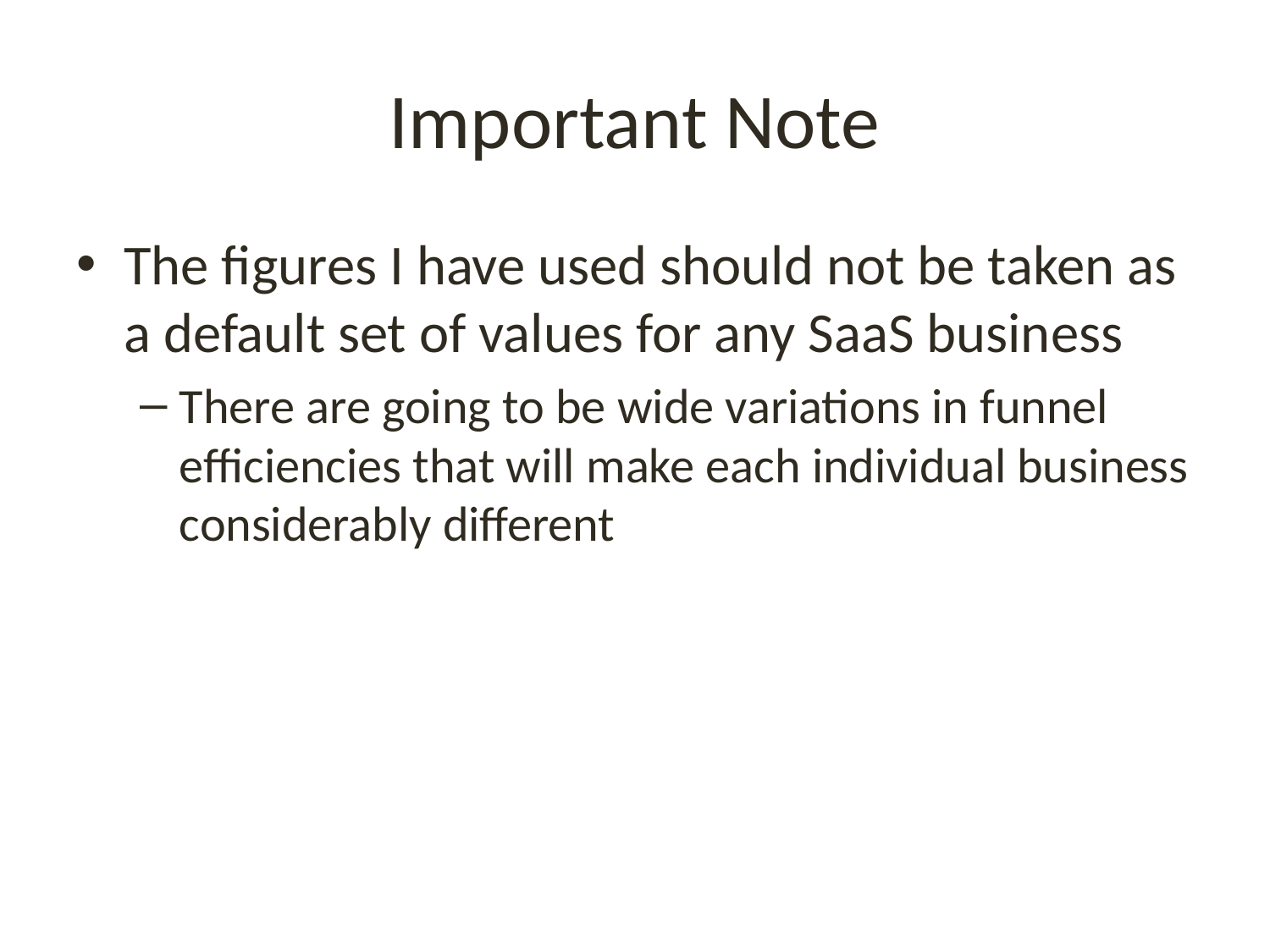

# Important Note
The figures I have used should not be taken as a default set of values for any SaaS business
There are going to be wide variations in funnel efficiencies that will make each individual business considerably different